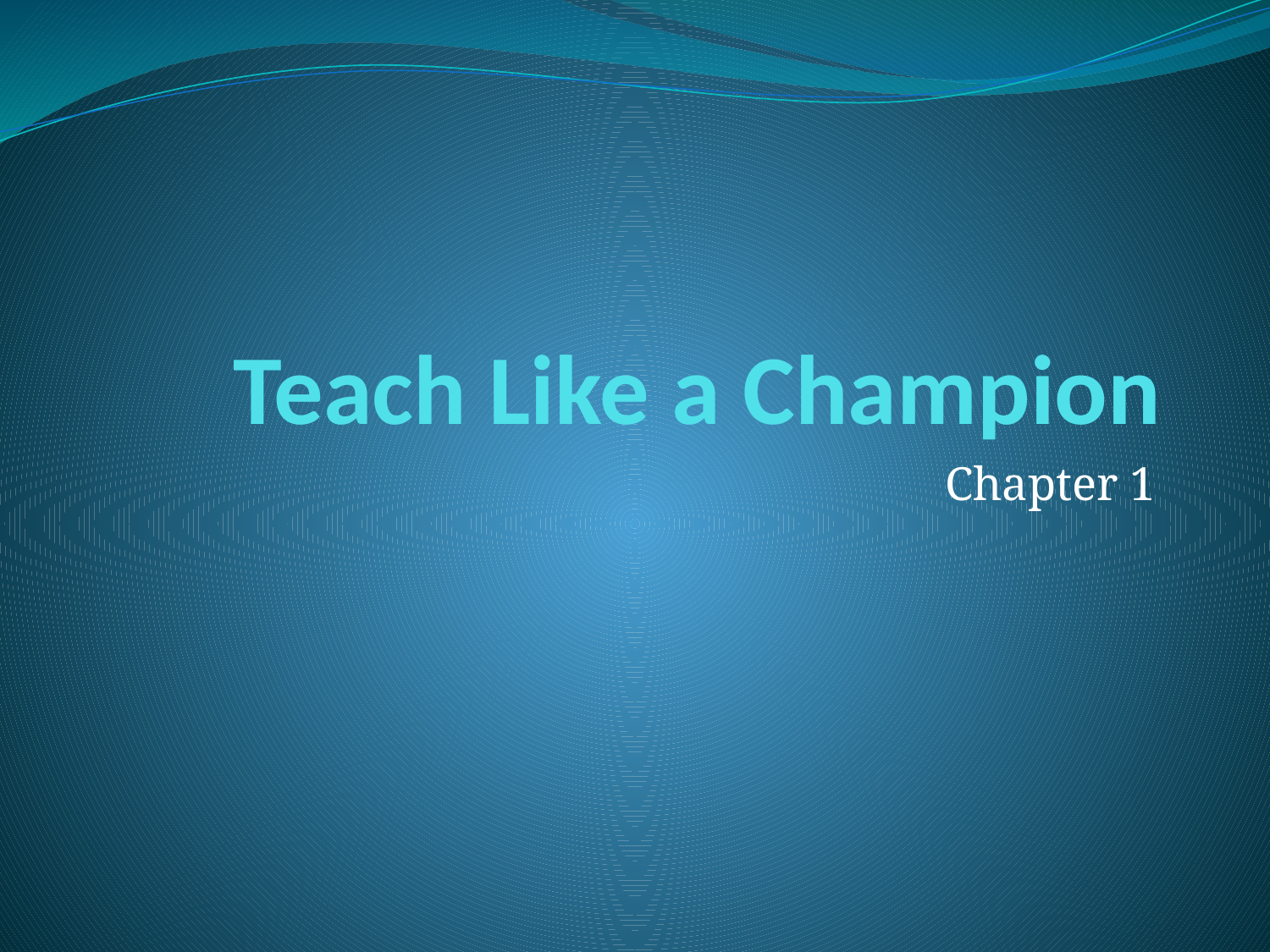

# Teach Like a Champion
Chapter 1